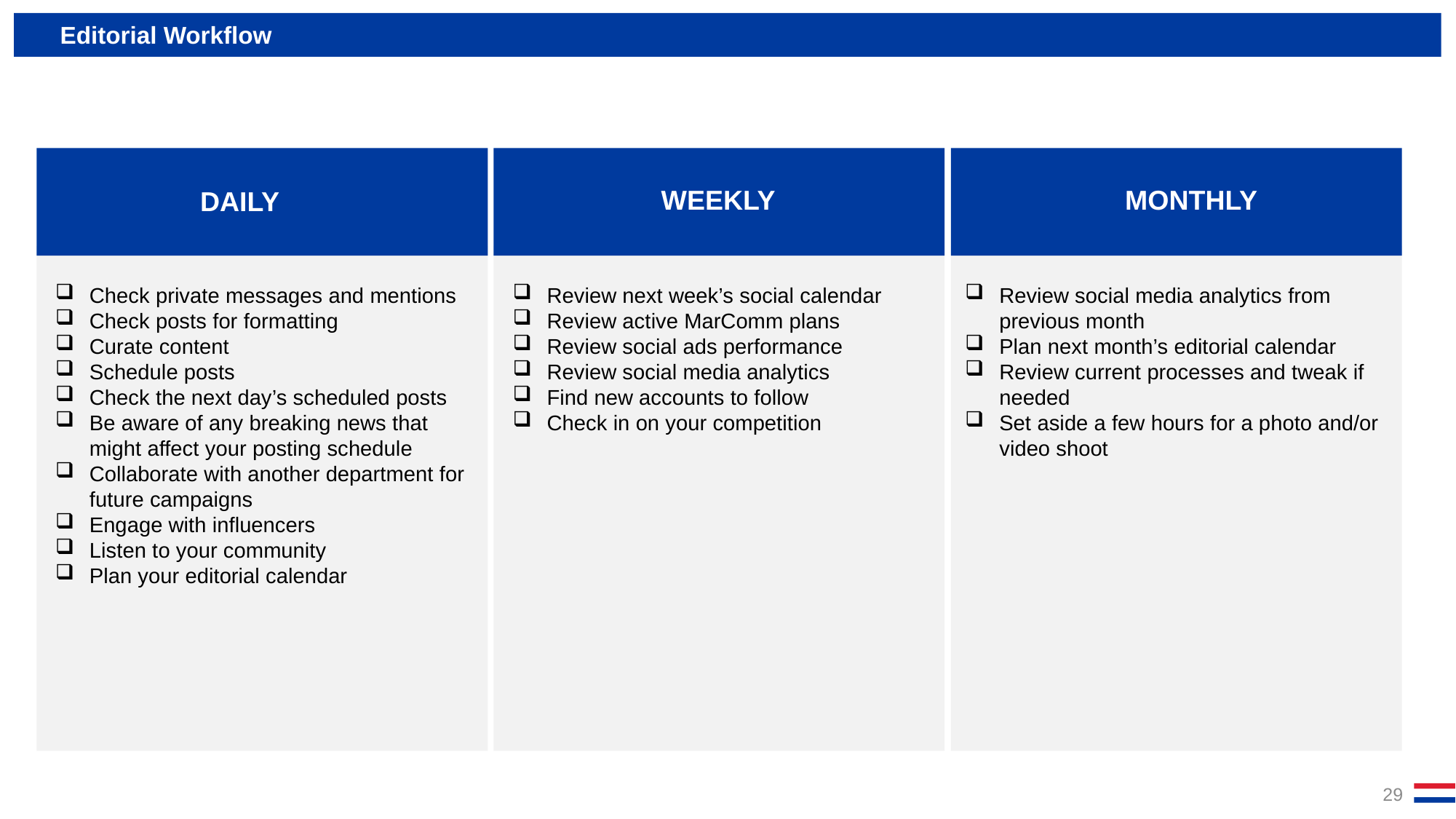

Editorial Workflow

WEEKLY
MONTHLY
DAILY

Check private messages and mentions
Check posts for formatting
Curate content
Schedule posts
Check the next day’s scheduled posts
Be aware of any breaking news that might affect your posting schedule
Collaborate with another department for future campaigns
Engage with influencers
Listen to your community
Plan your editorial calendar
Review next week’s social calendar
Review active MarComm plans
Review social ads performance
Review social media analytics
Find new accounts to follow
Check in on your competition
Review social media analytics from previous month
Plan next month’s editorial calendar
Review current processes and tweak if needed
Set aside a few hours for a photo and/or video shoot
29